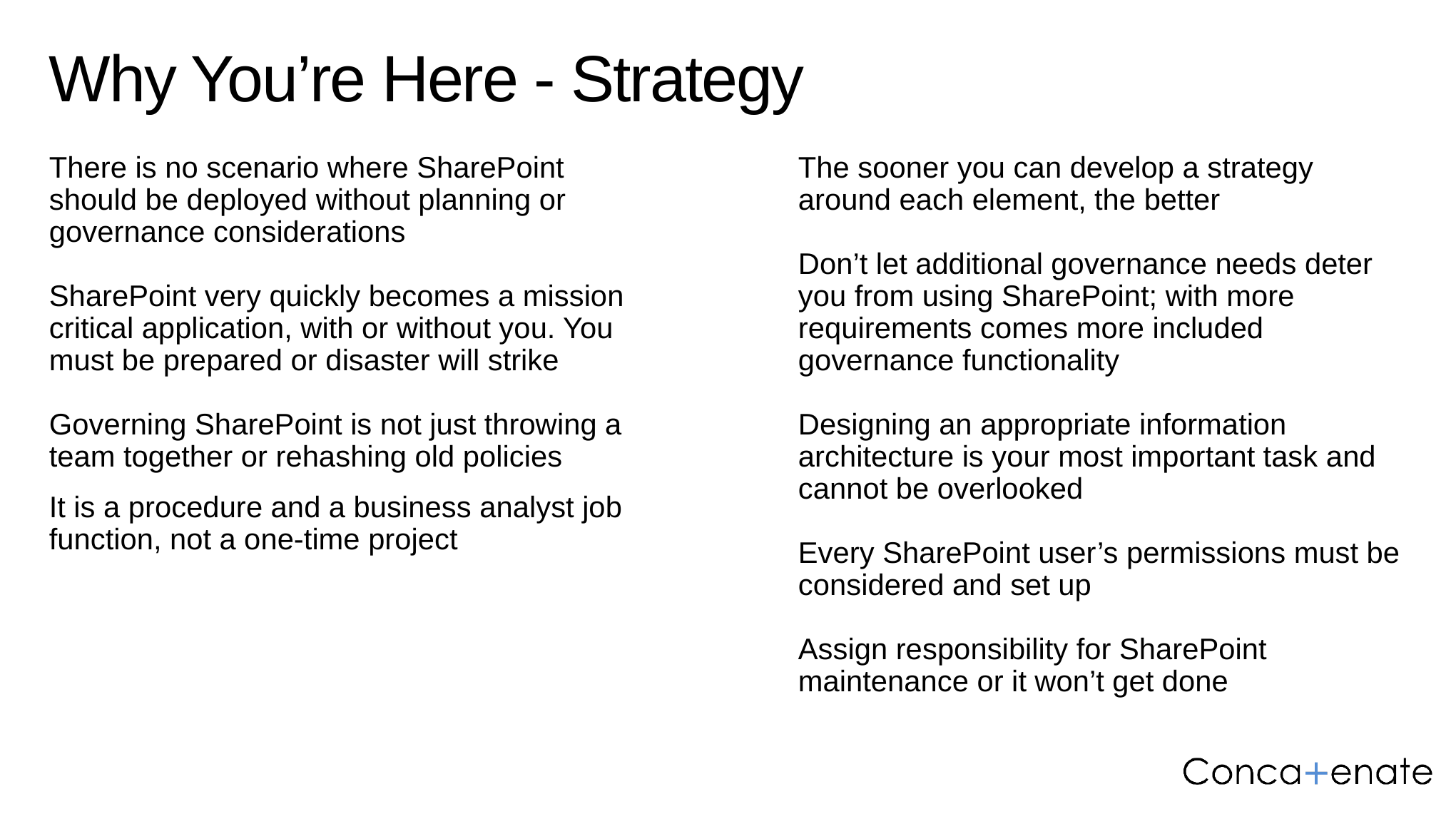

# Why You’re Here - Strategy
There is no scenario where SharePoint should be deployed without planning or governance considerations
SharePoint very quickly becomes a mission critical application, with or without you. You must be prepared or disaster will strike
Governing SharePoint is not just throwing a team together or rehashing old policies
It is a procedure and a business analyst job function, not a one-time project
The sooner you can develop a strategy around each element, the better
Don’t let additional governance needs deter you from using SharePoint; with more requirements comes more included governance functionality
Designing an appropriate information architecture is your most important task and cannot be overlooked
Every SharePoint user’s permissions must be considered and set up
Assign responsibility for SharePoint maintenance or it won’t get done